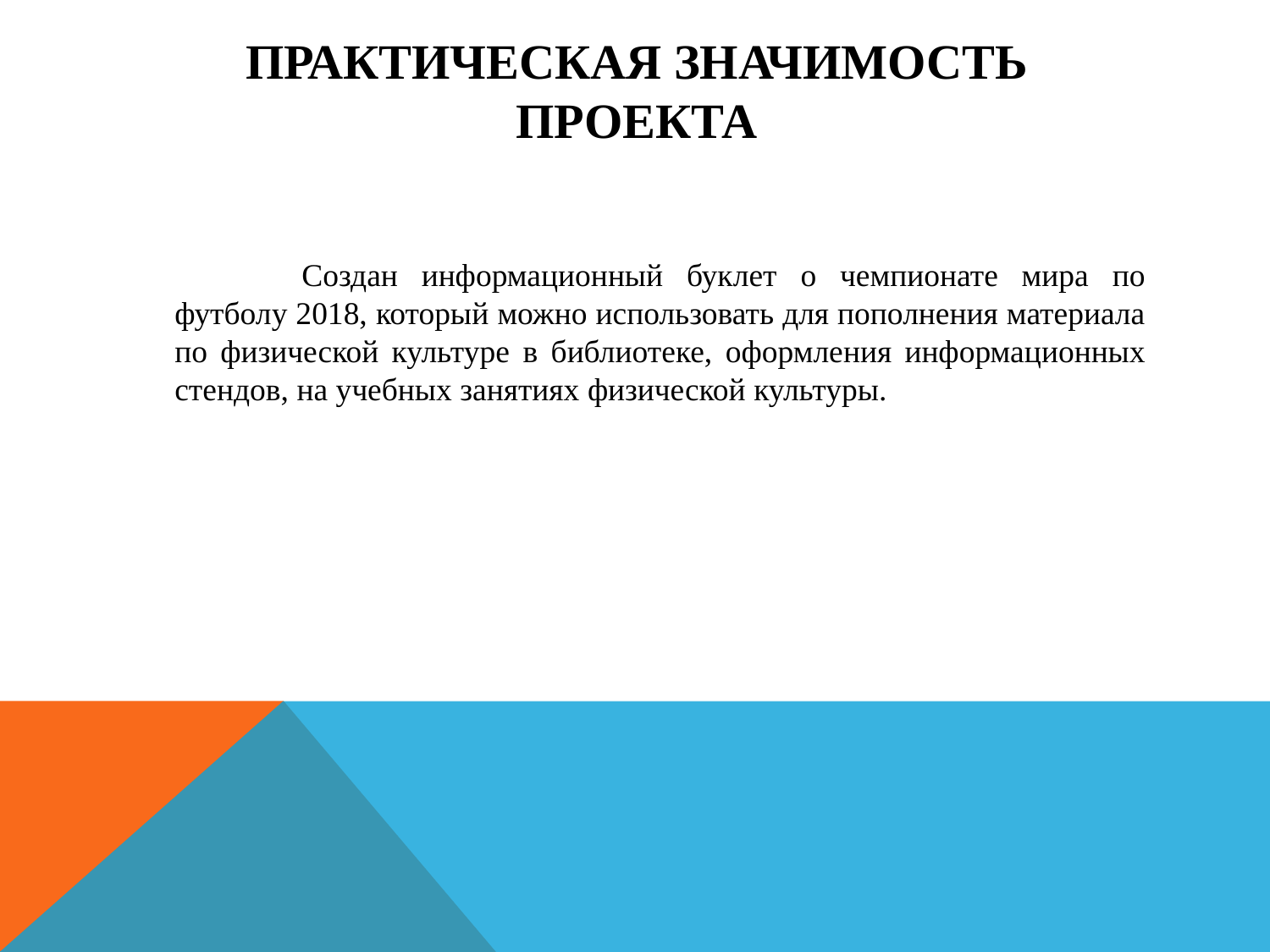

# ПРАКТИЧЕСКАЯ ЗНАЧИМОСТЬ ПРОЕКТА

		Создан информационный буклет о чемпионате мира по футболу 2018, который можно использовать для пополнения материала по физической культуре в библиотеке, оформления информационных стендов, на учебных занятиях физической культуры.